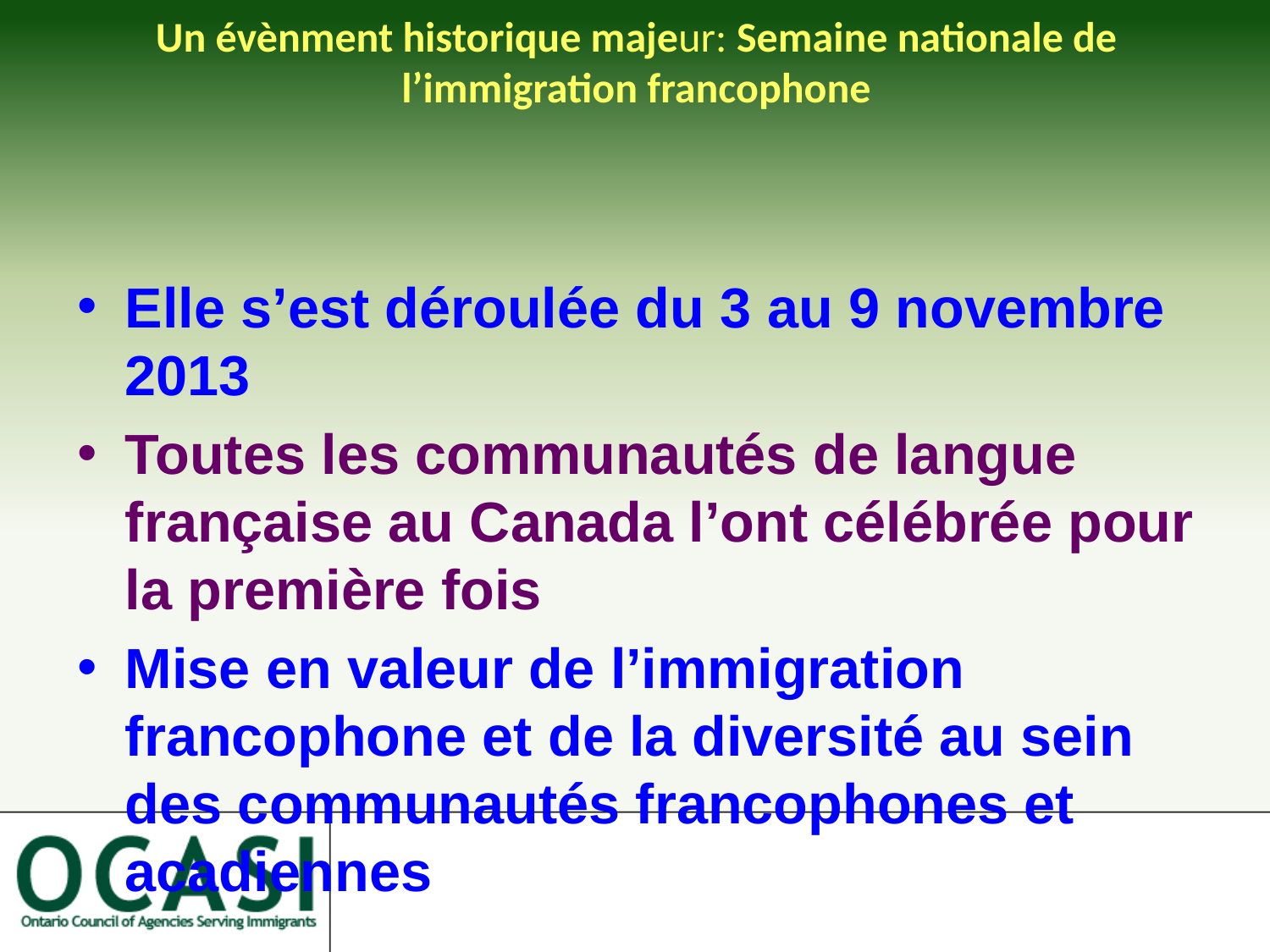

# Un évènment historique majeur: Semaine nationale de l’immigration francophone

Elle s’est déroulée du 3 au 9 novembre 2013
Toutes les communautés de langue française au Canada l’ont célébrée pour la première fois
Mise en valeur de l’immigration francophone et de la diversité au sein des communautés francophones et acadiennes